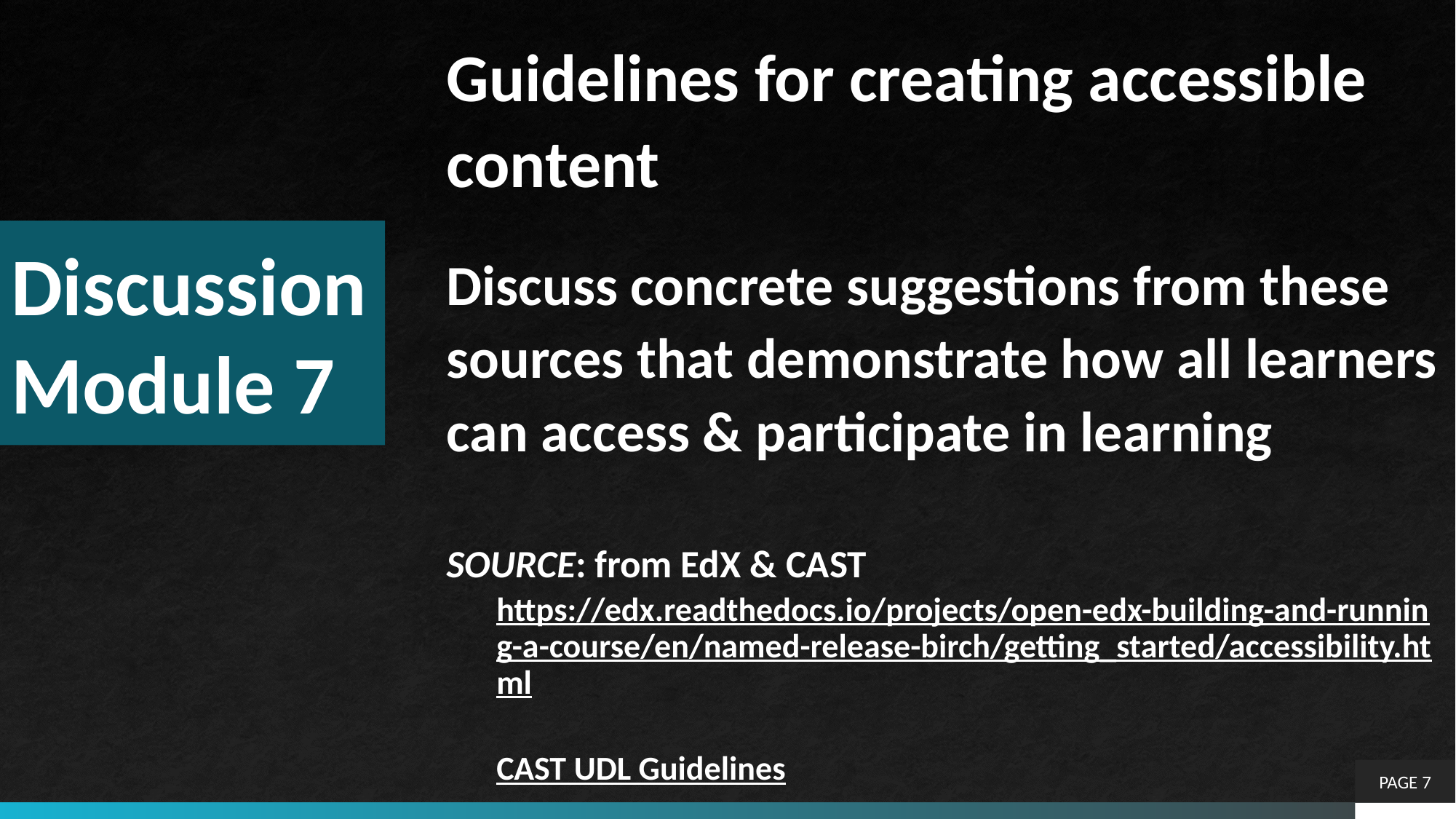

Guidelines for creating accessible content

Discuss concrete suggestions from these sources that demonstrate how all learners can access & participate in learning

SOURCE: from EdX & CAST
https://edx.readthedocs.io/projects/open-edx-building-and-running-a-course/en/named-release-birch/getting_started/accessibility.html

CAST UDL Guidelines
# Discussion Module 7
PAGE 7